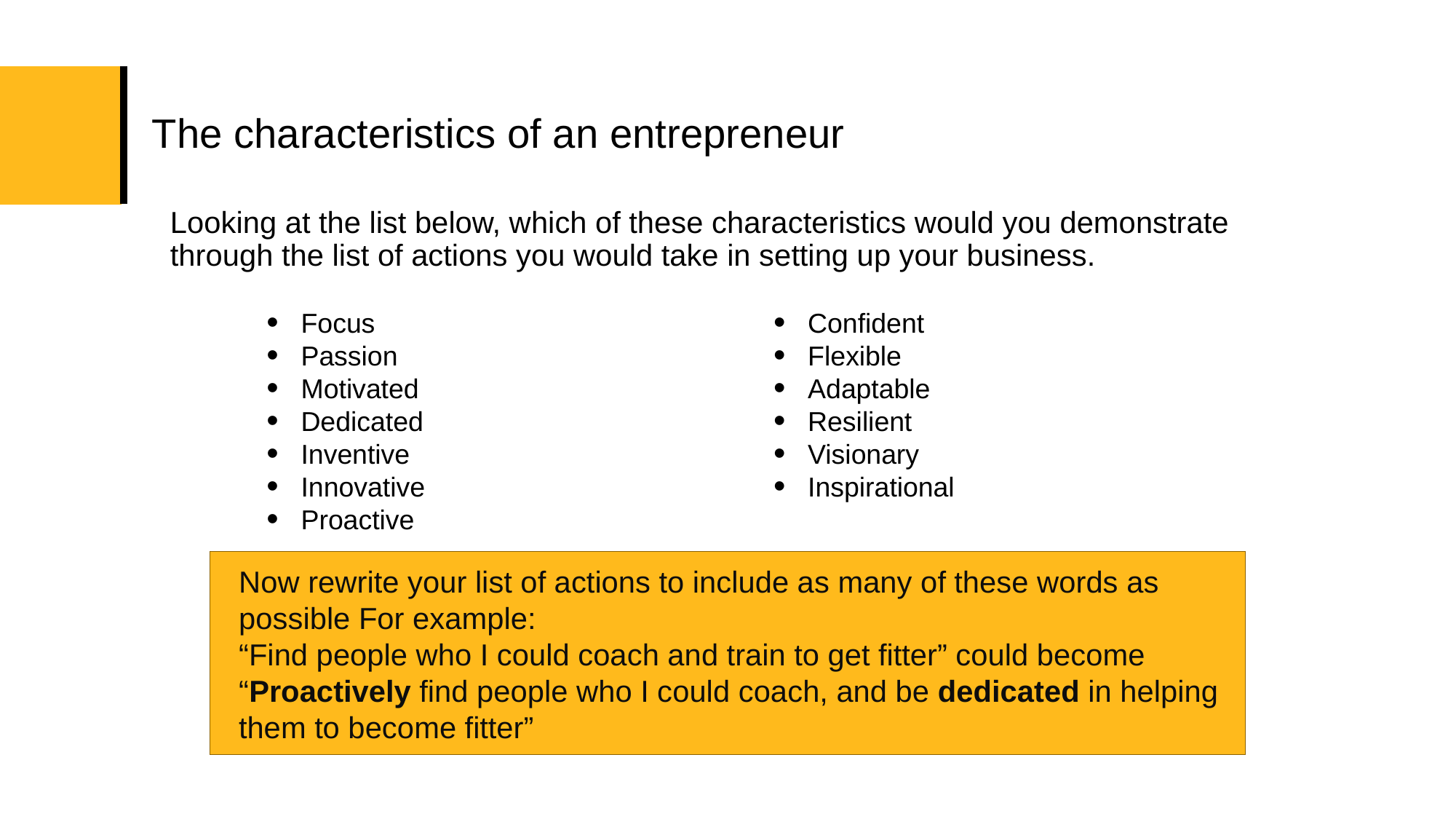

# The characteristics of an entrepreneur
Looking at the list below, which of these characteristics would you demonstrate through the list of actions you would take in setting up your business.
Focus
Passion
Motivated
Dedicated
Inventive
Innovative
Proactive
Confident
Flexible
Adaptable
Resilient
Visionary
Inspirational
Now rewrite your list of actions to include as many of these words as possible For example:
“Find people who I could coach and train to get fitter” could become
“Proactively find people who I could coach, and be dedicated in helping them to become fitter”